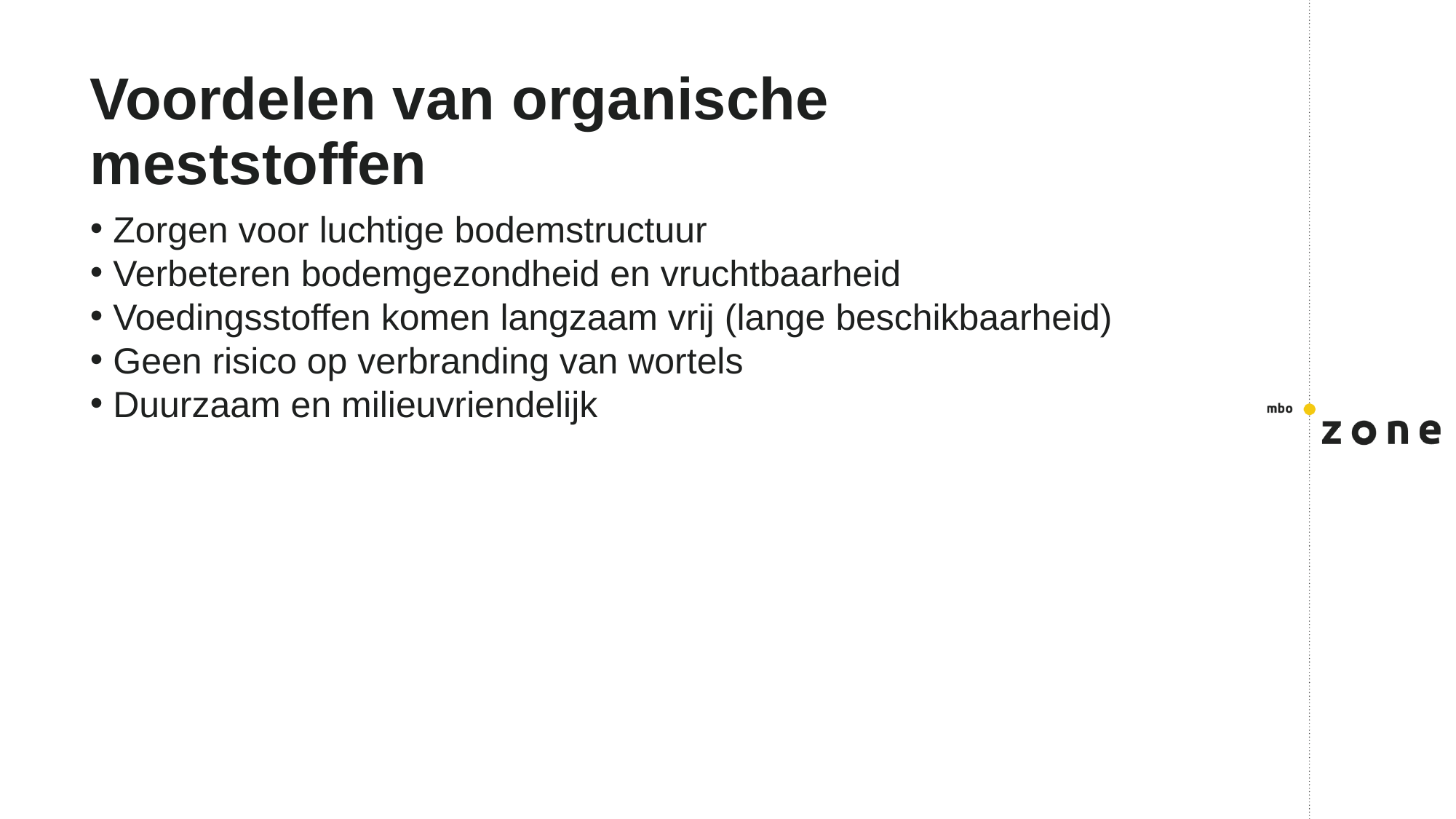

# Voordelen van organische meststoffen
 Zorgen voor luchtige bodemstructuur
 Verbeteren bodemgezondheid en vruchtbaarheid
 Voedingsstoffen komen langzaam vrij (lange beschikbaarheid)
 Geen risico op verbranding van wortels
 Duurzaam en milieuvriendelijk